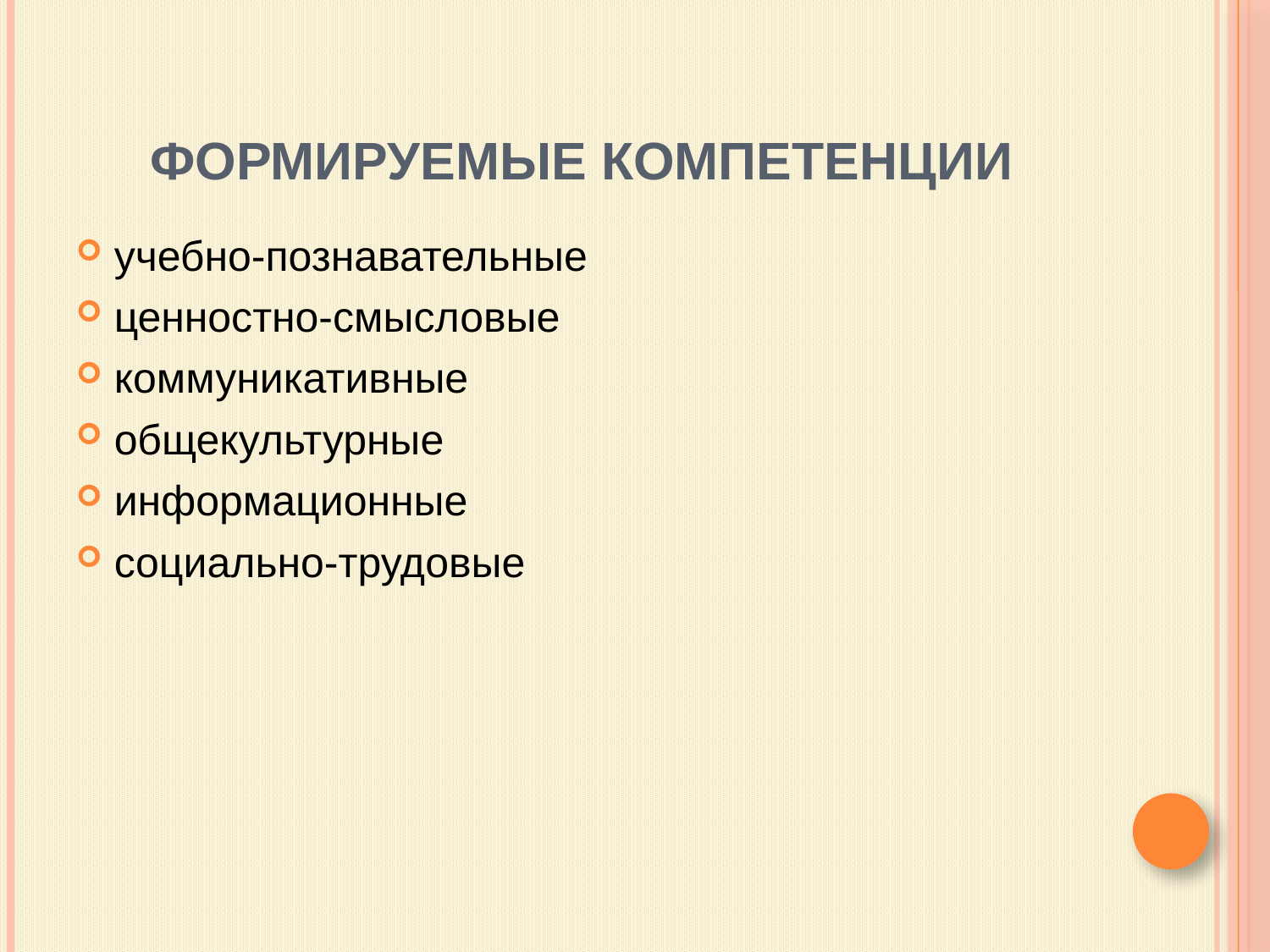

# ФОРМИРУЕМЫЕ КОМПЕТЕНЦИИ
учебно-познавательные
ценностно-смысловые
коммуникативные
общекультурные
информационные
социально-трудовые